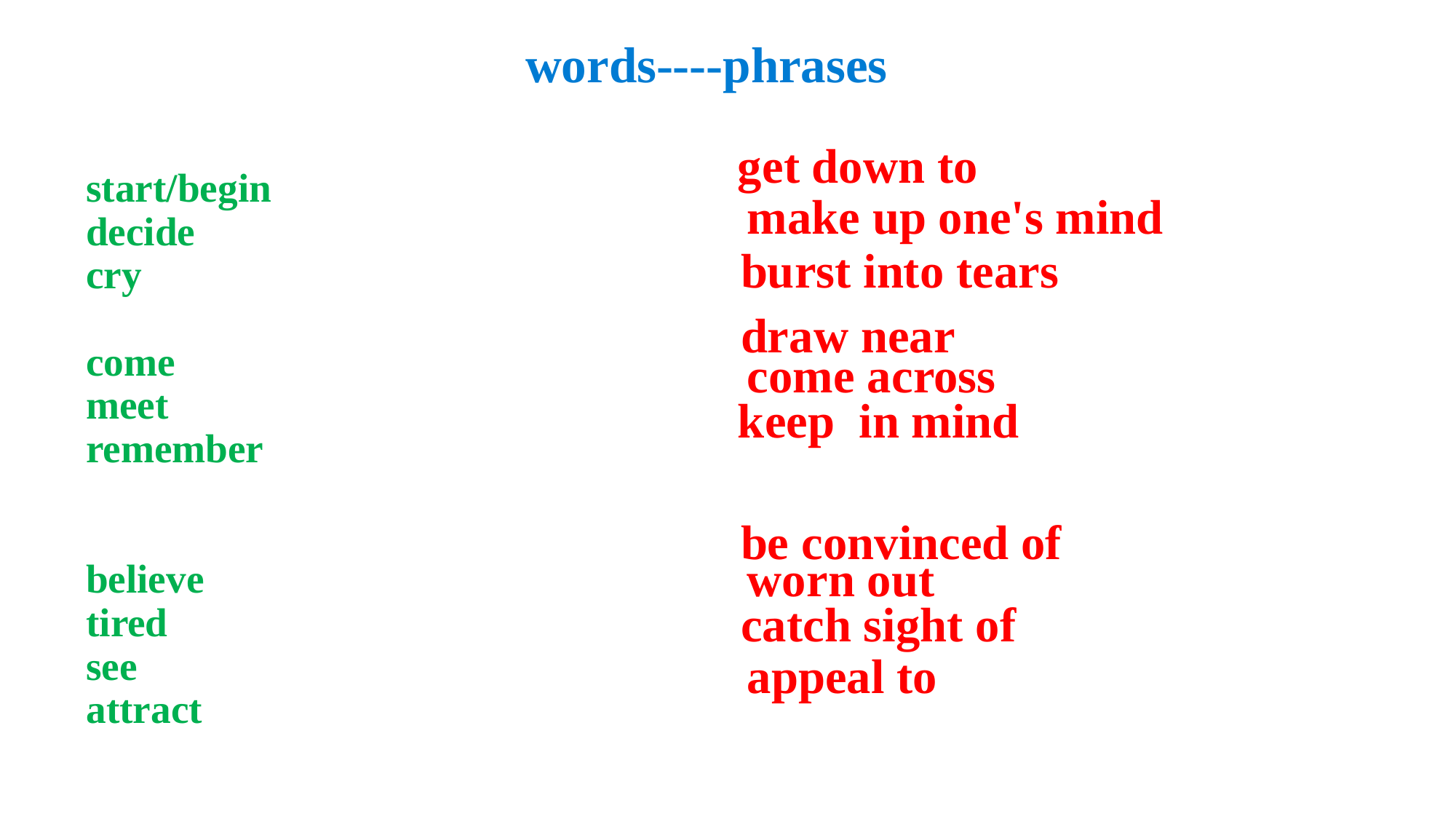

words----phrases

    start/begin
    decide
    cry

    come
    meet
    remember

    believe
    tired
    see
    attract

get down to
make up one's mind
burst into tears
draw near
come across
keep  in mind
be convinced of
worn out
catch sight of
appeal to